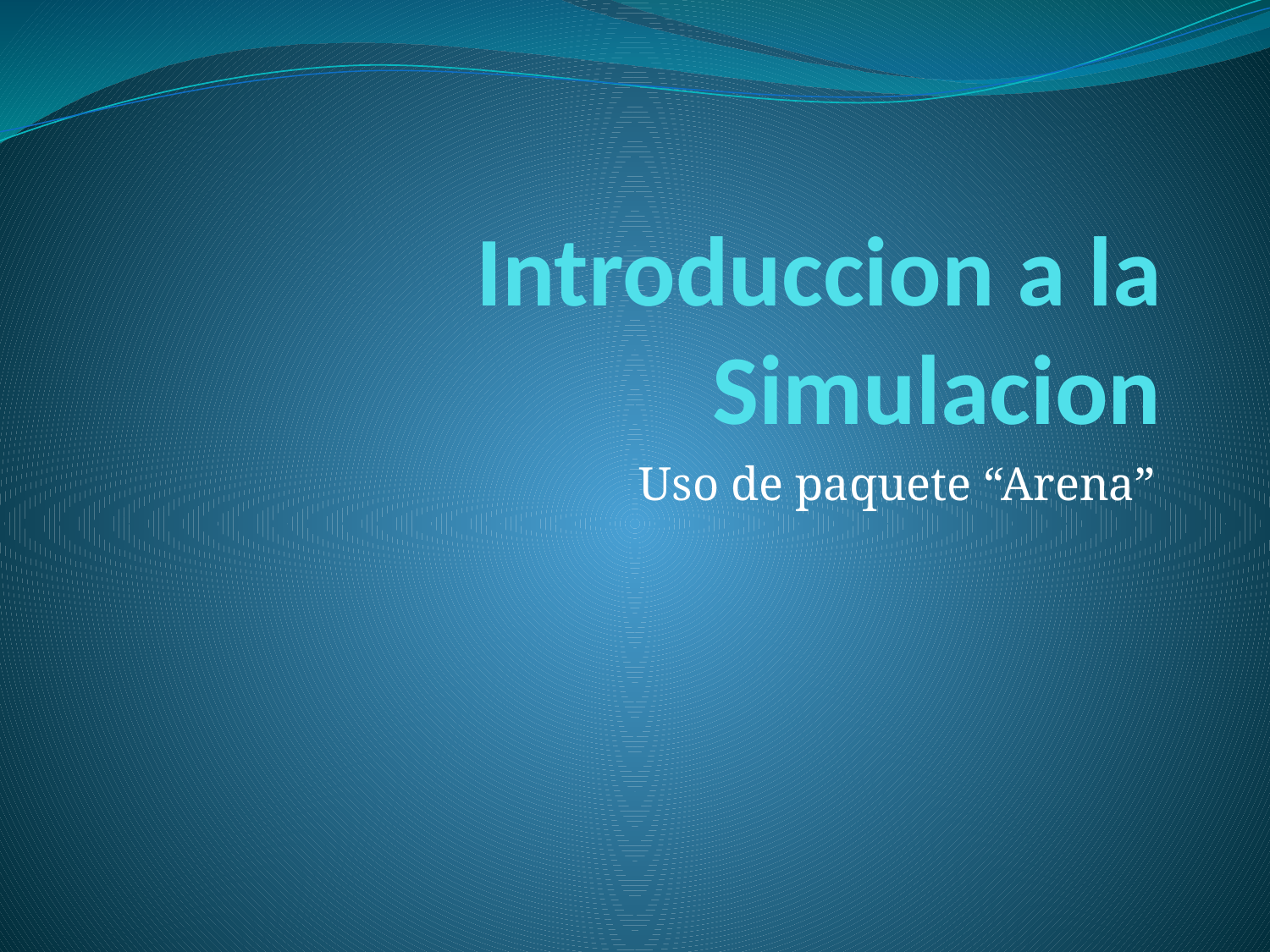

# Introduccion a la Simulacion
Uso de paquete “Arena”